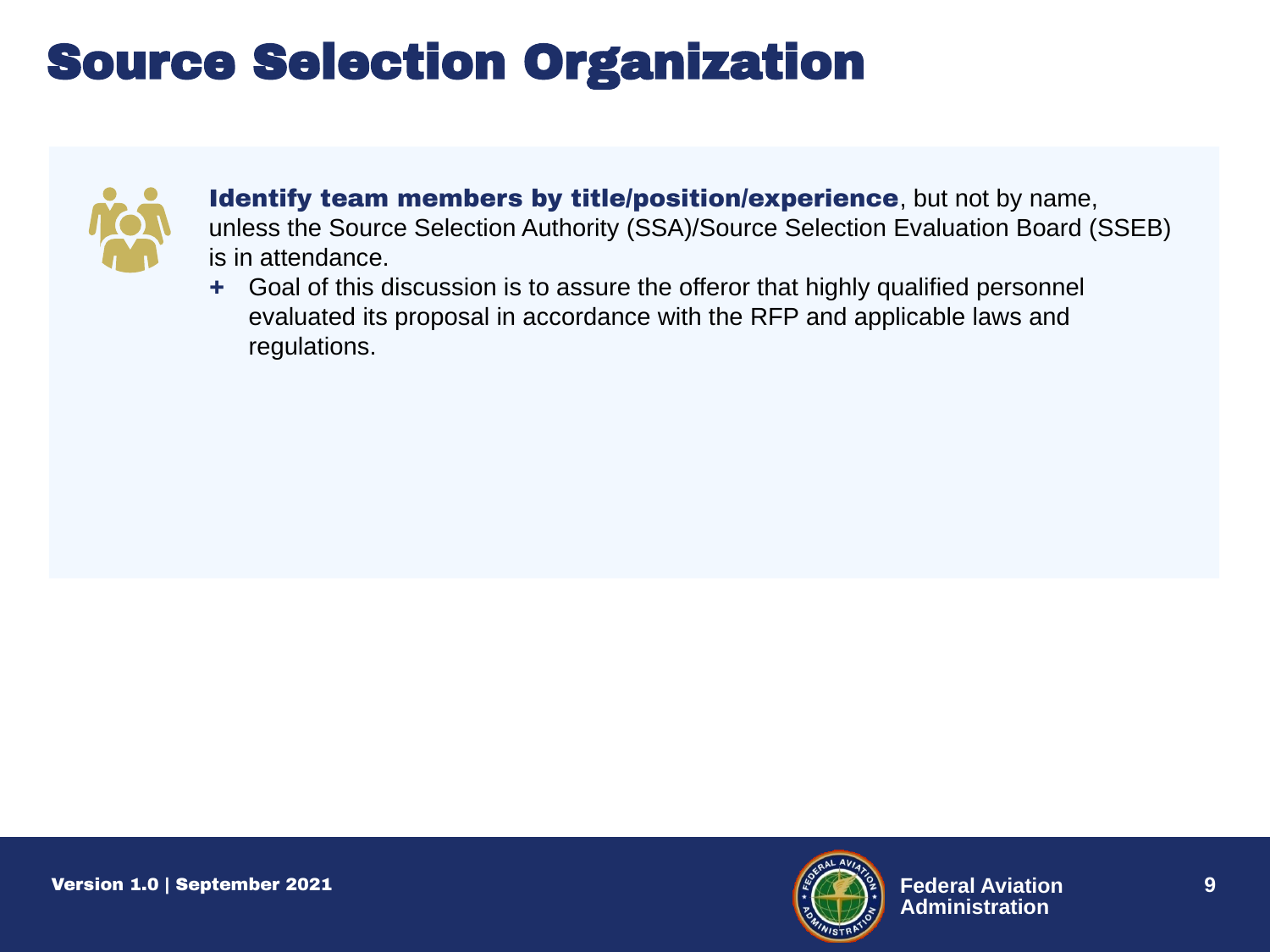

Source Selection Organization

Identify team members by title/position/experience, but not by name, unless the Source Selection Authority (SSA)/Source Selection Evaluation Board (SSEB) is in attendance.
Goal of this discussion is to assure the offeror that highly qualified personnel evaluated its proposal in accordance with the RFP and applicable laws and regulations.

Version 1.0 | September 2021